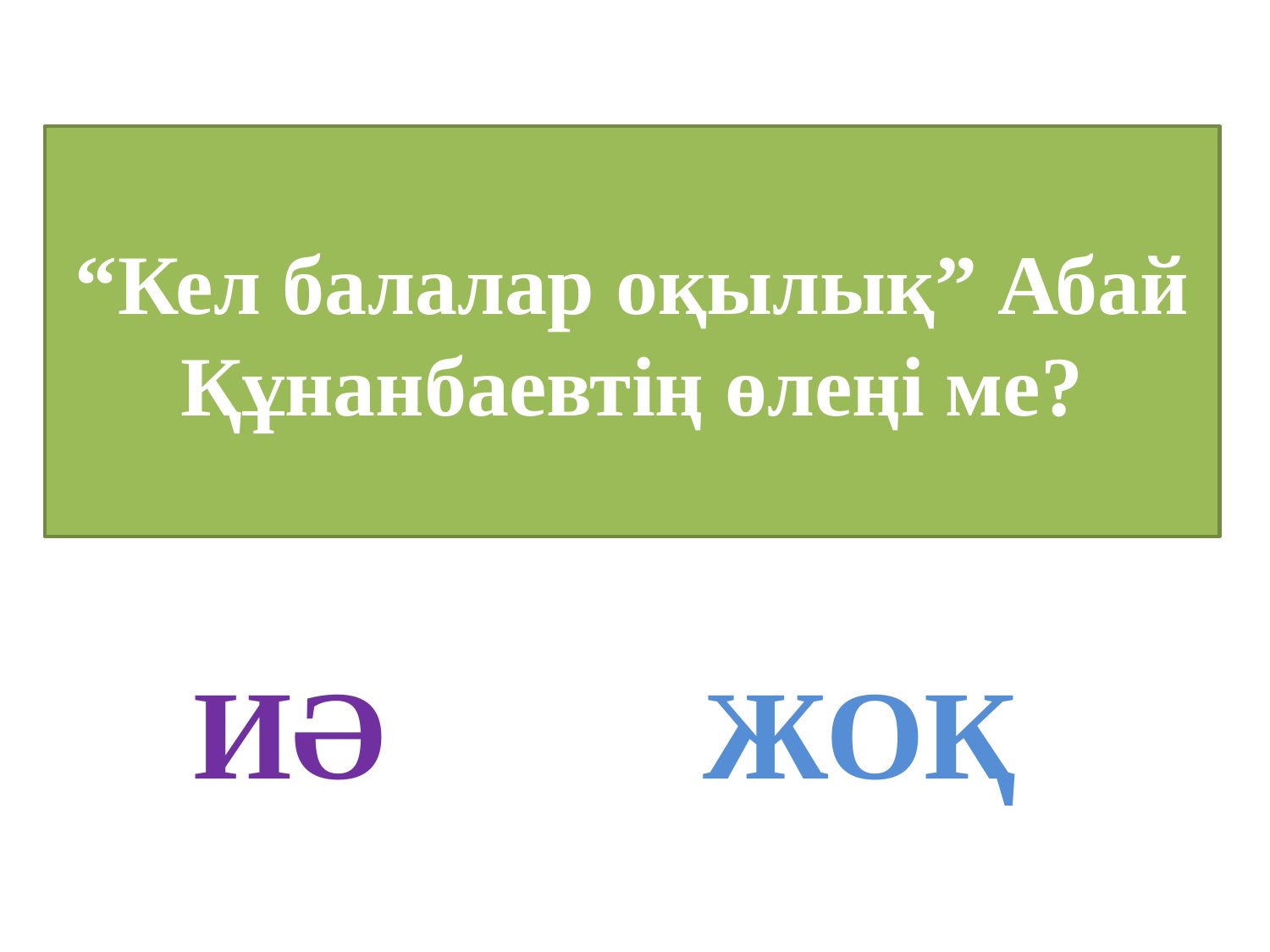

# “Кел балалар оқылық” Абай Құнанбаевтің өлеңі ме?
ИӘ          ЖОҚ